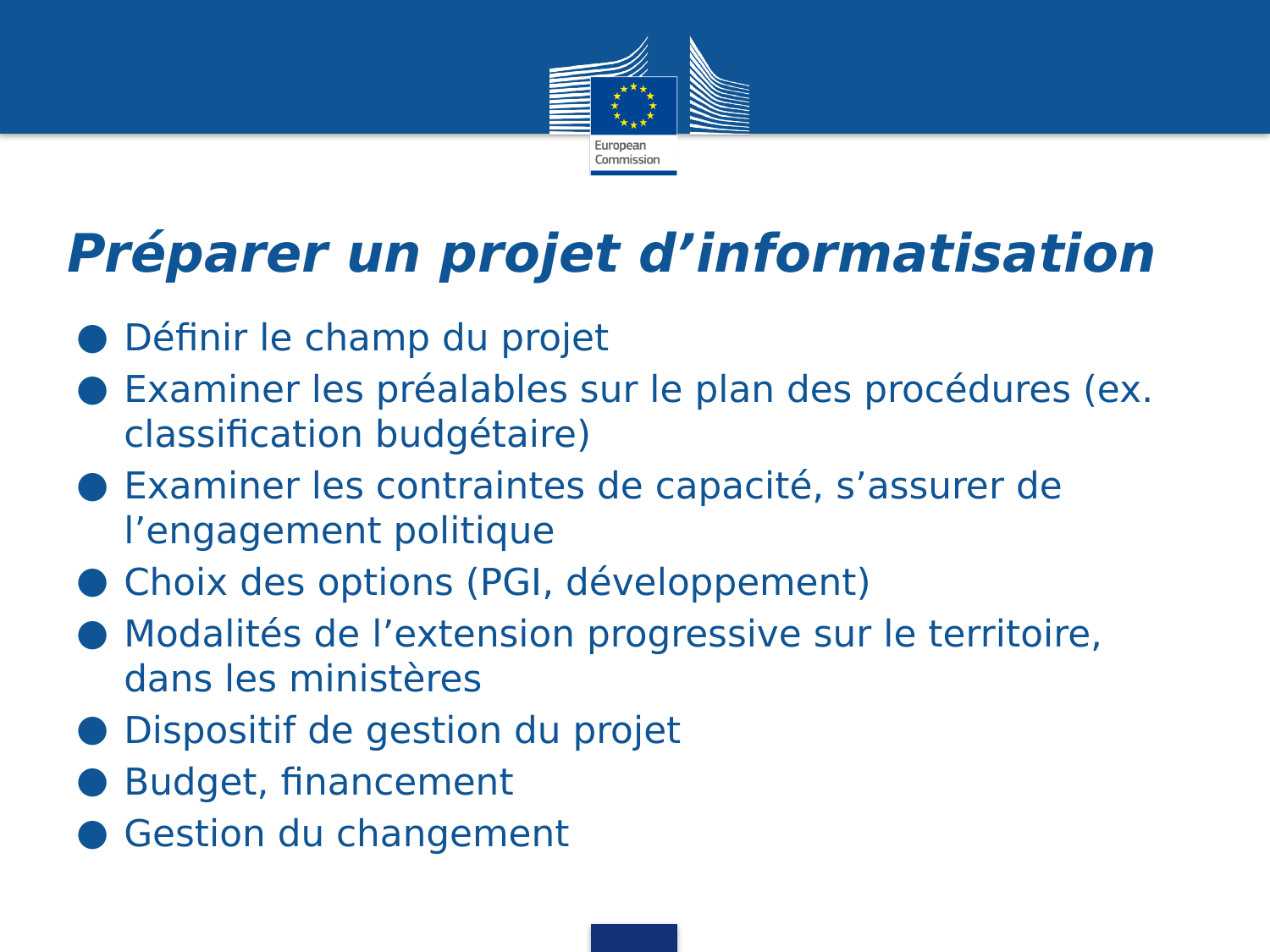

# Préparer un projet d’informatisation
Définir le champ du projet
Examiner les préalables sur le plan des procédures (ex. classification budgétaire)
Examiner les contraintes de capacité, s’assurer de l’engagement politique
Choix des options (PGI, développement)
Modalités de l’extension progressive sur le territoire, dans les ministères
Dispositif de gestion du projet
Budget, financement
Gestion du changement